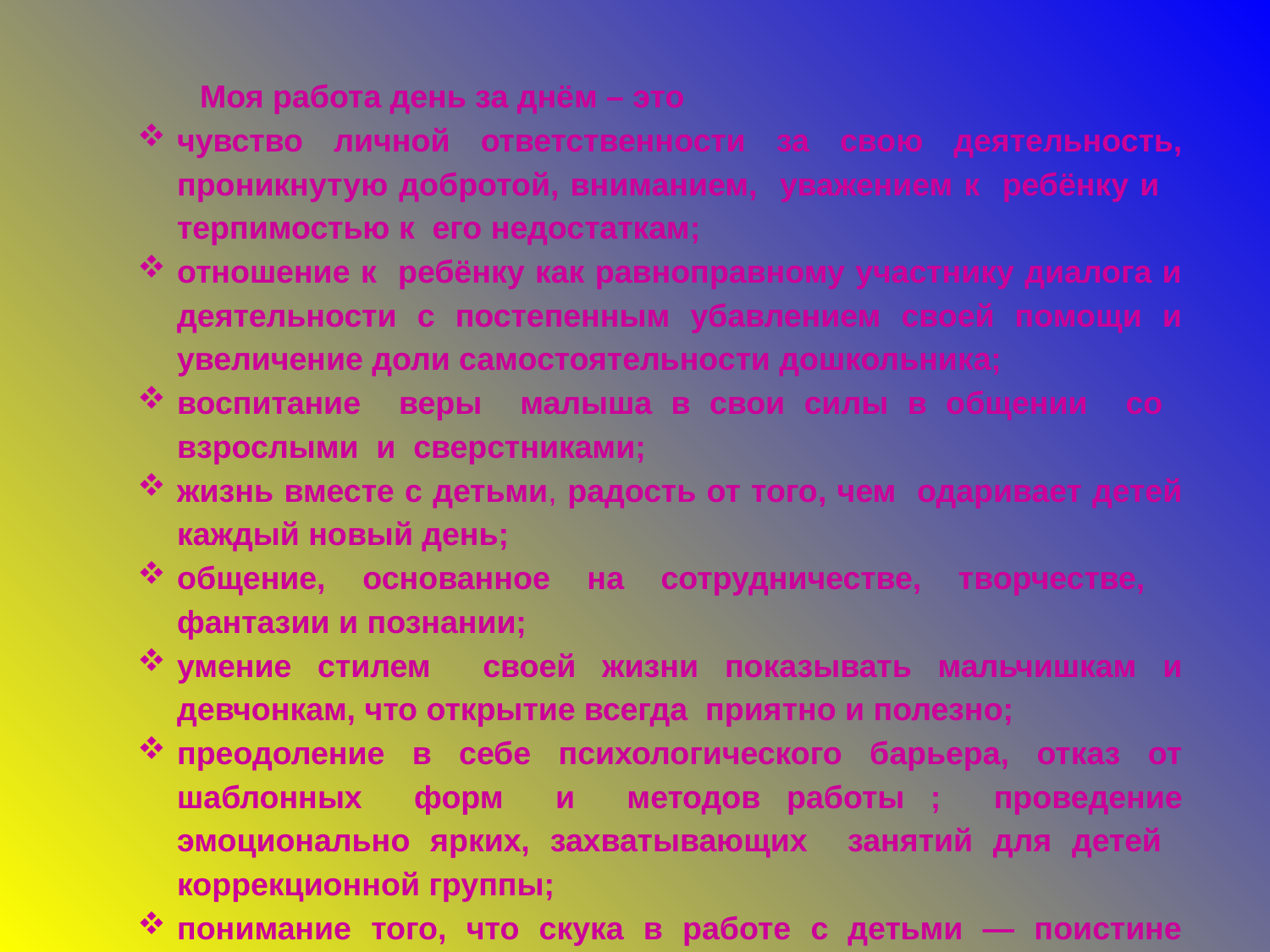

Моя работа день за днём – это
чувство личной ответственности за свою деятельность, проникнутую добротой, вниманием,  уважением к  ребёнку и   терпимостью к  его недостаткам;
отношение к  ребёнку как равноправному участнику диалога и деятельности с постепенным убавлением своей помощи и увеличение доли самостоятельности дошкольника;
воспитание  веры  малыша в свои силы в общении  со  взрослыми  и  сверстниками;
жизнь вместе с детьми, радость от того, чем  одаривает детей каждый новый день;
общение, основанное на сотрудничестве, творчестве,  фантазии и познании;
умение стилем  своей жизни показывать мальчишкам и девчонкам, что открытие всегда  приятно и полезно;
преодоление в себе психологического барьера, отказ от шаблонных  форм  и  методов работы ;  проведение эмоционально ярких, захватывающих  занятий для детей  коррекционной группы;
понимание того, что скука в работе с детьми — поистине универсальный «выключатель»; педагог — не  транслятор учебной деятельности, а помощник и умелый  руководитель.